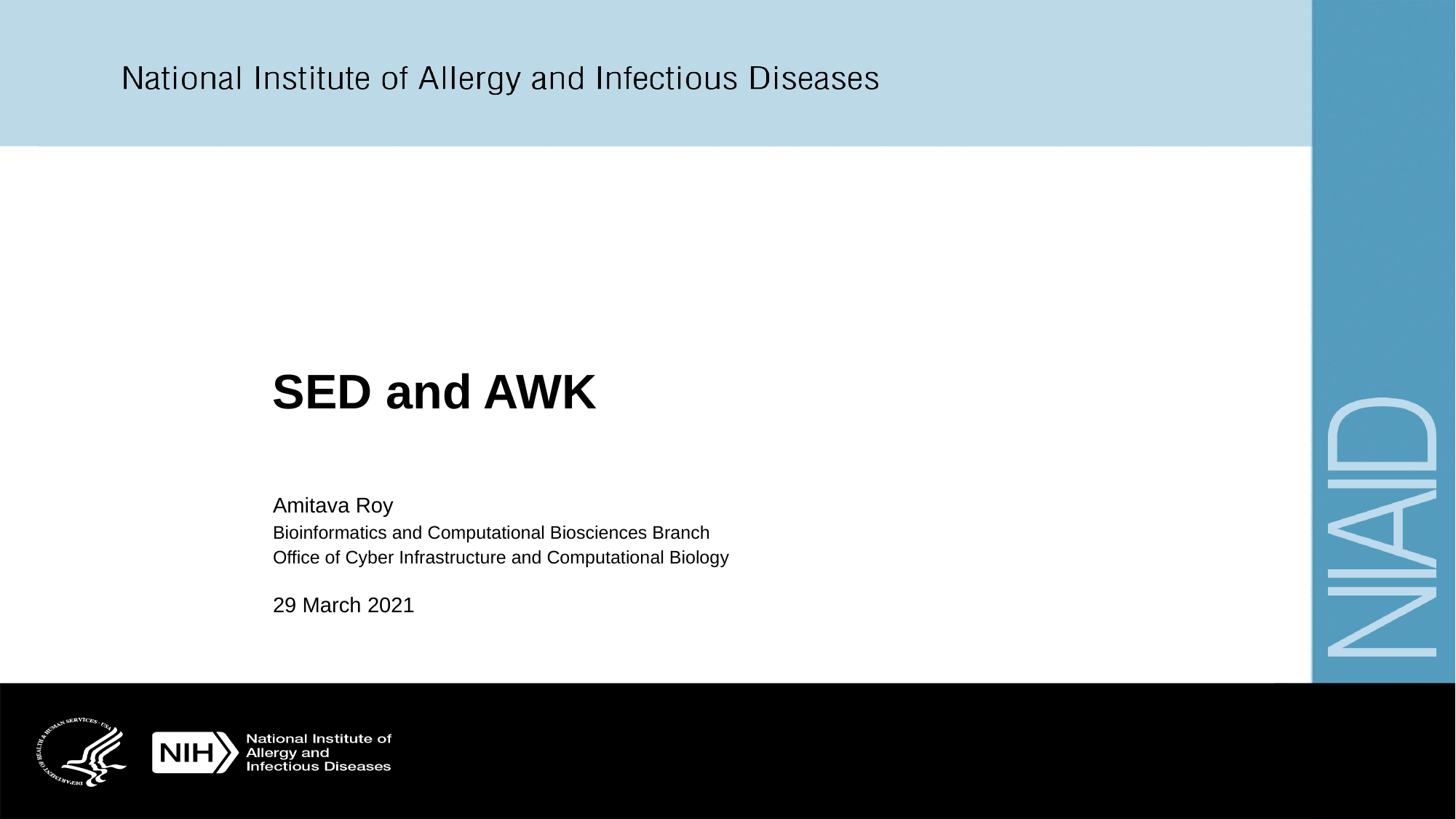

# SED and AWK
Amitava Roy
Bioinformatics and Computational Biosciences Branch
Office of Cyber Infrastructure and Computational Biology
29 March 2021